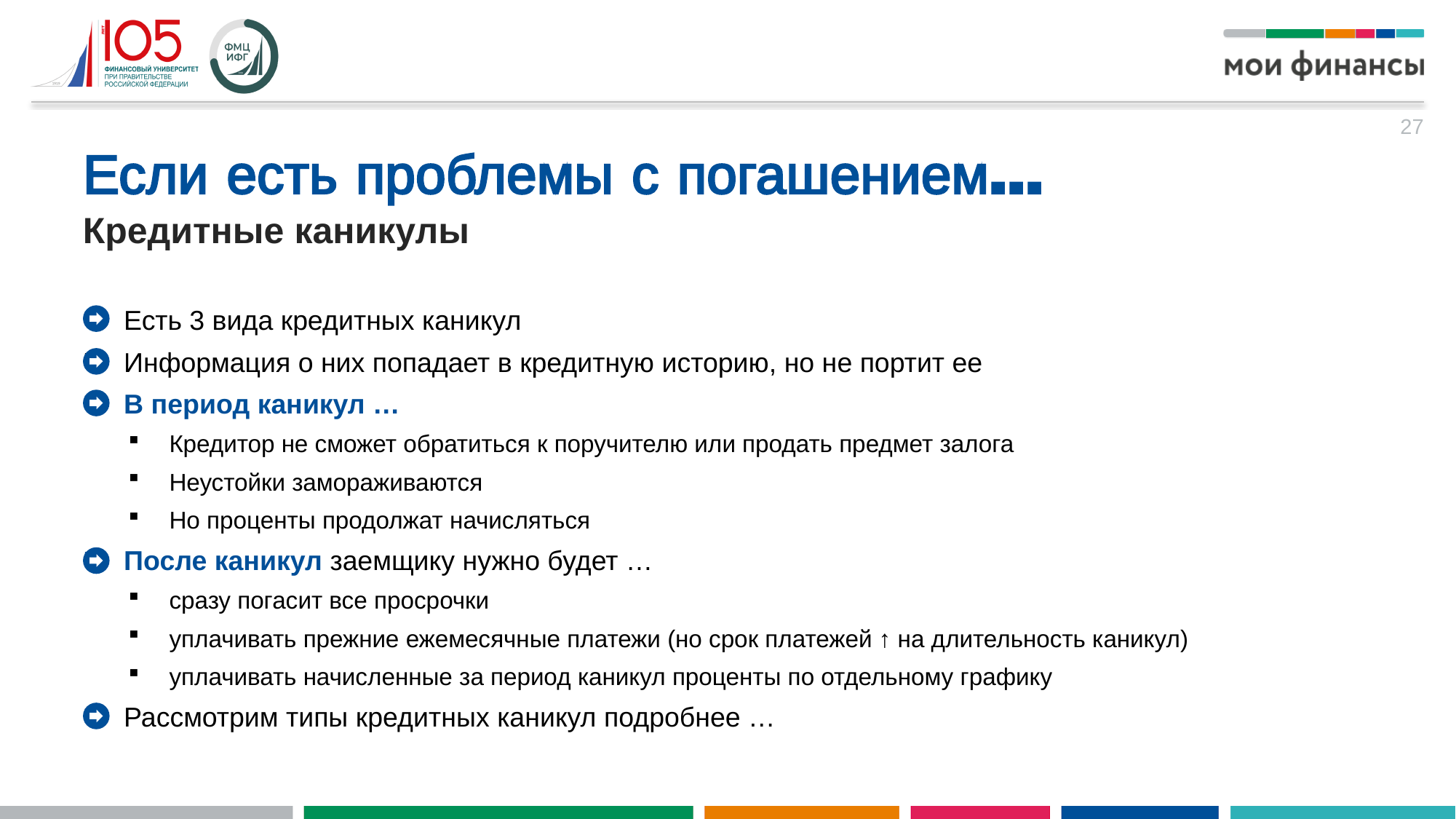

27
Если есть проблемы с погашением…
Кредитные каникулы
Есть 3 вида кредитных каникул
Информация о них попадает в кредитную историю, но не портит ее
В период каникул …
Кредитор не сможет обратиться к поручителю или продать предмет залога
Неустойки замораживаются
Но проценты продолжат начисляться
После каникул заемщику нужно будет …
сразу погасит все просрочки
уплачивать прежние ежемесячные платежи (но срок платежей ↑ на длительность каникул)
уплачивать начисленные за период каникул проценты по отдельному графику
Рассмотрим типы кредитных каникул подробнее …